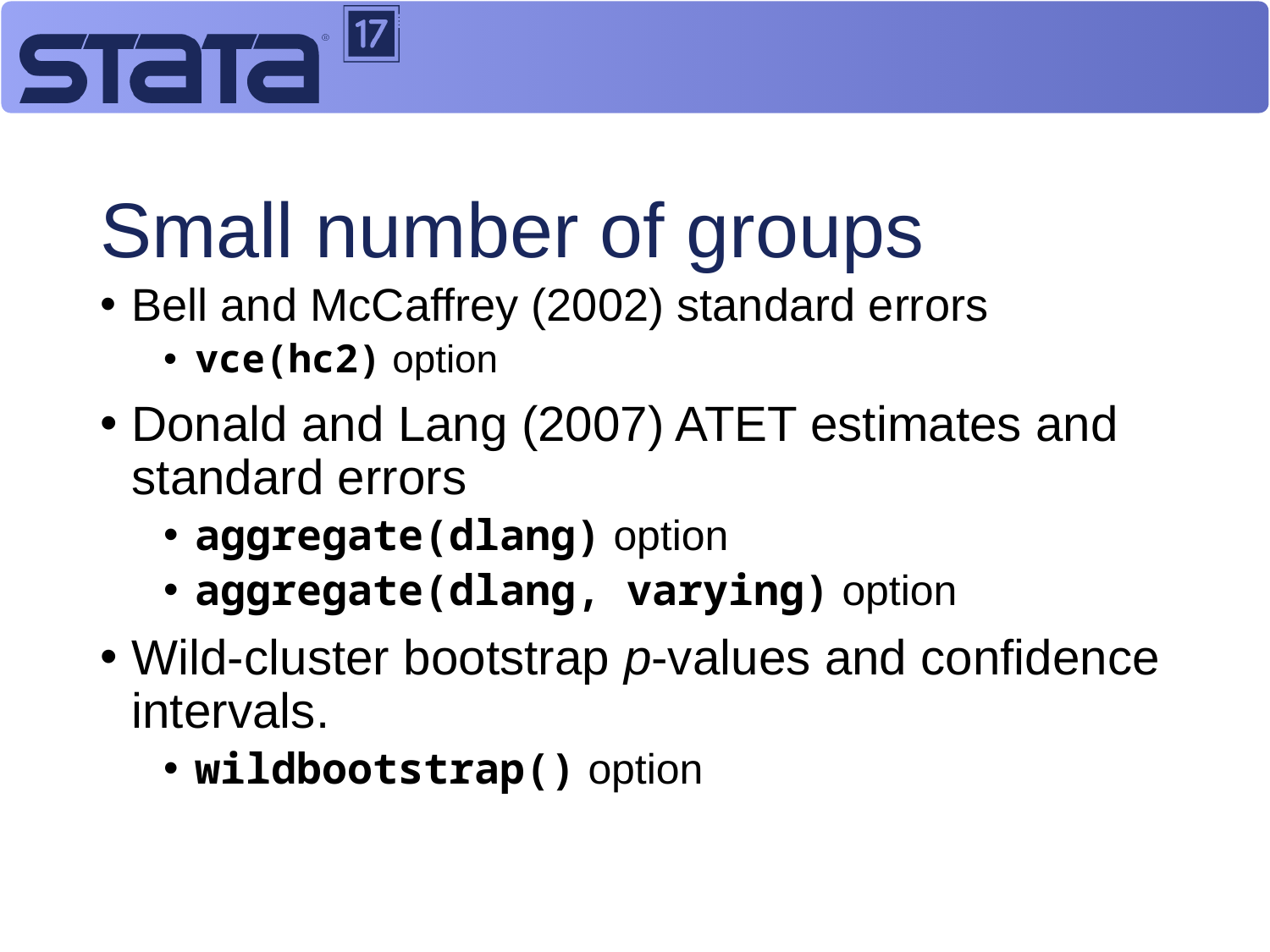

# Small number of groups
Bell and McCaffrey (2002) standard errors
vce(hc2) option
Donald and Lang (2007) ATET estimates and standard errors
aggregate(dlang) option
aggregate(dlang, varying) option
Wild-cluster bootstrap p-values and confidence intervals.
wildbootstrap() option